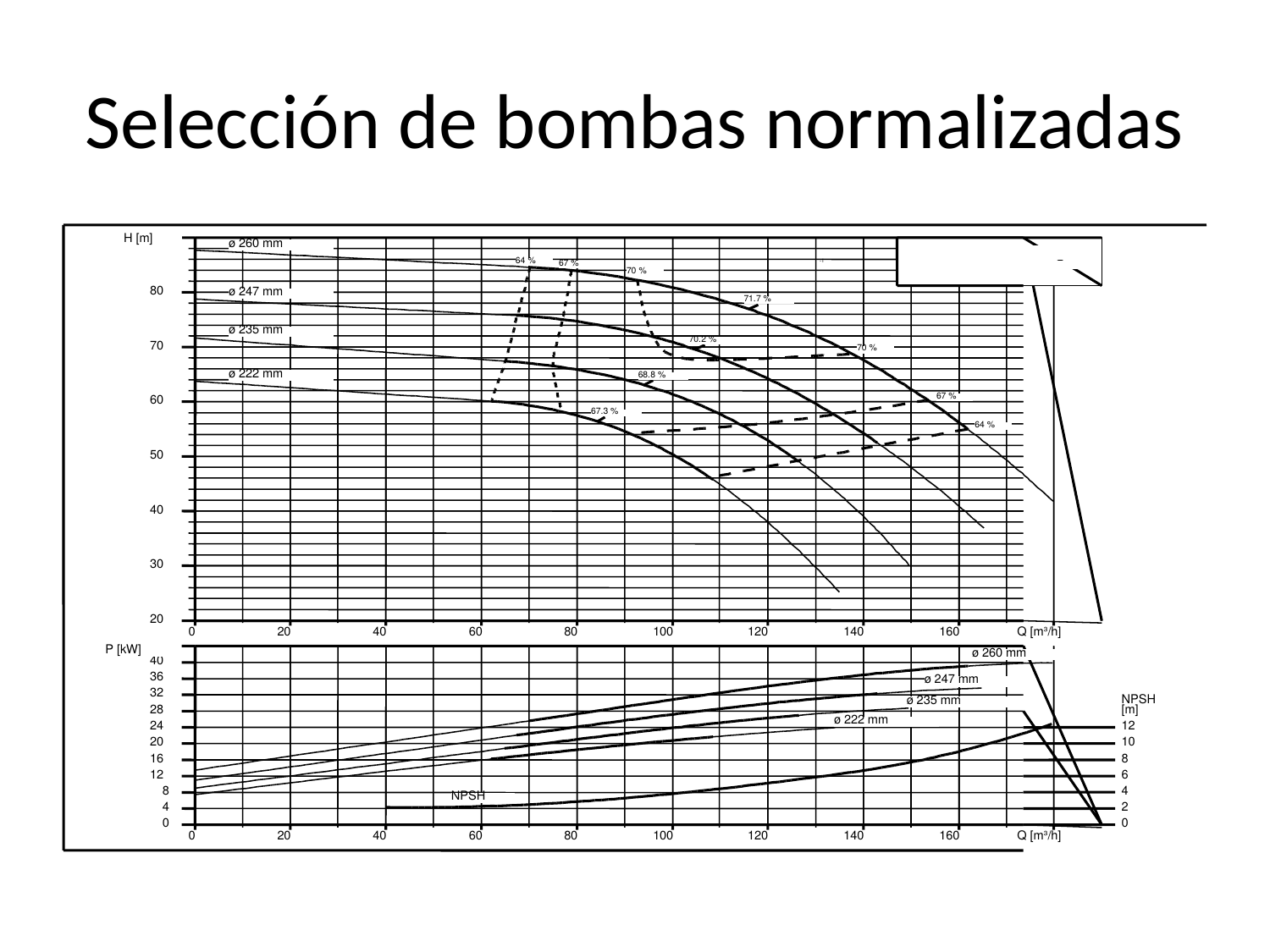

# Selección de bombas normalizadas
 H [m]

ø 260 mm

64 %

67 %

-1

70 %

ø 247 mm

80

71.7 %

ø 235 mm

70.2 %

70 %

70

ø 222 mm

68.8 %

67 %

60

67.3 %

64 %

50

40

30

20
Q [m³/h]

0
20
40
60
80
100
120
140
160

P [kW]
ø 260 mm

40

ø 247 mm

36

ø 235 mm

32

NPSH

ø 222 mm

[m]
28

24
12

20

10

16

8

12

6

8

4

NPSH

4
2

0
0
Q [m³/h]

0
20
40
60
80
100
120
140
160